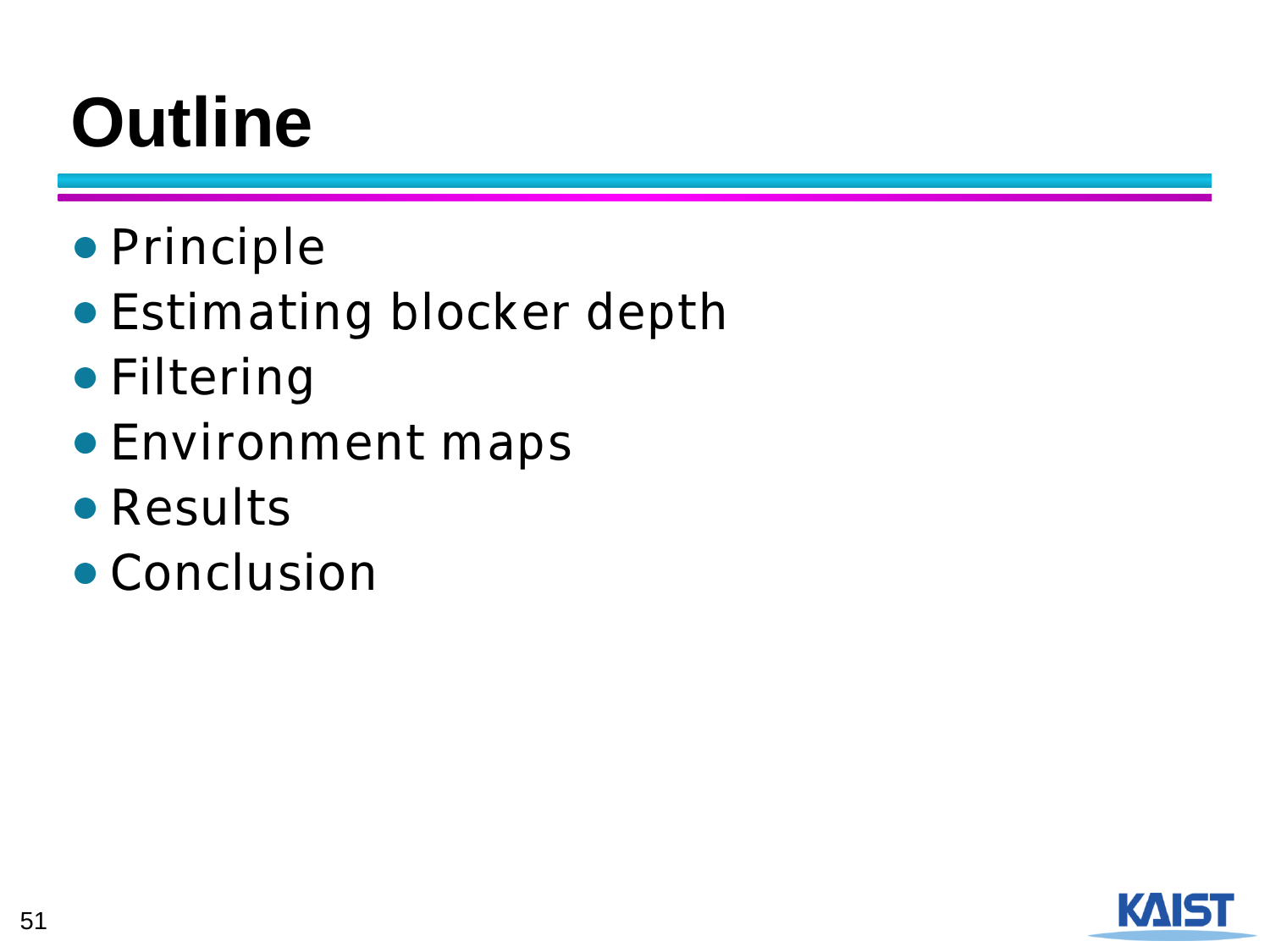

# Outline
Principle
Estimating blocker depth
Filtering
Environment maps
Results
Conclusion